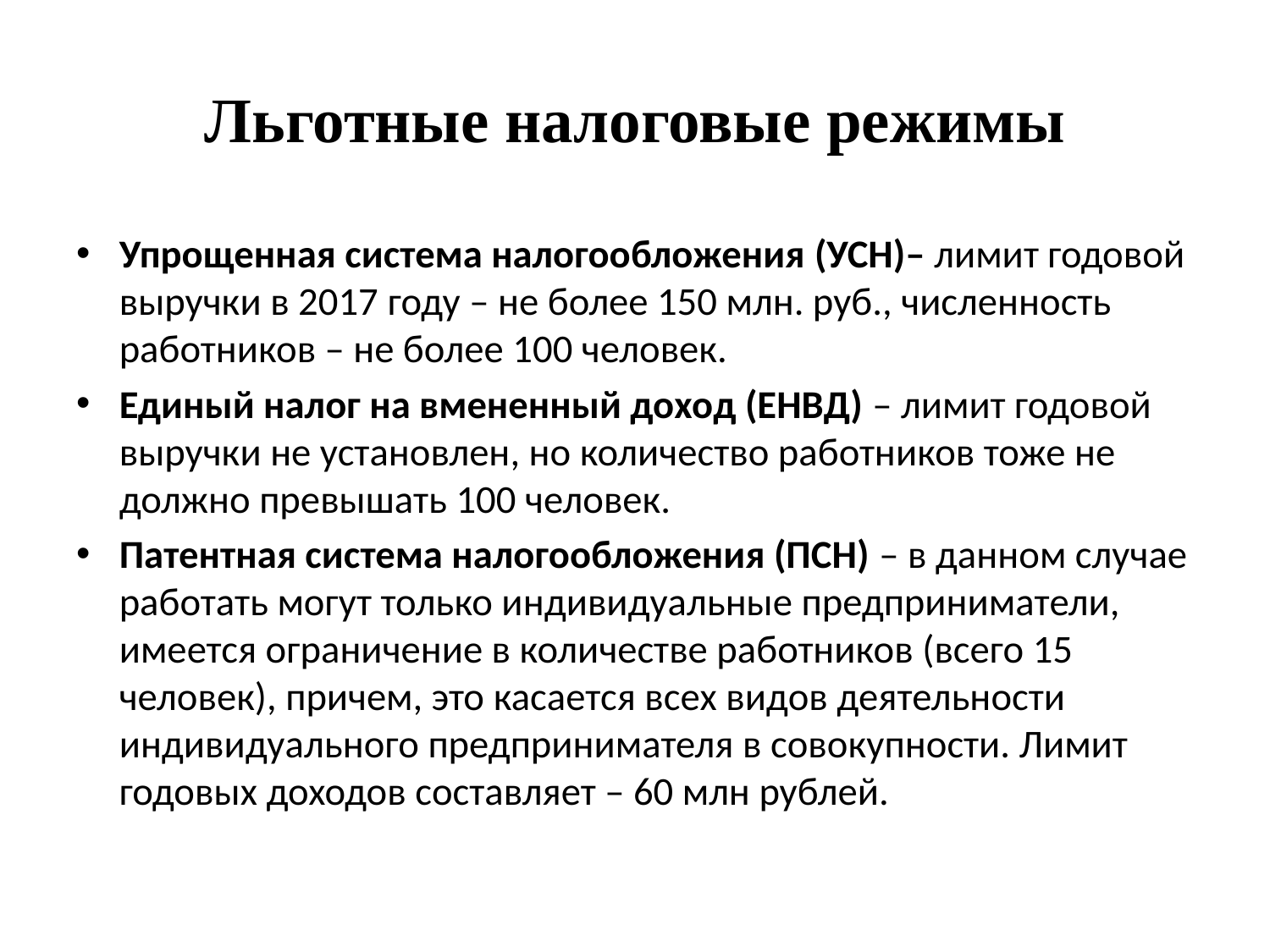

# Льготные налоговые режимы
Упрощенная система налогообложения (УСН)– лимит годовой выручки в 2017 году – не более 150 млн. руб., численность работников – не более 100 человек.
Единый налог на вмененный доход (ЕНВД) – лимит годовой выручки не установлен, но количество работников тоже не должно превышать 100 человек.
Патентная система налогообложения (ПСН) – в данном случае работать могут только индивидуальные предприниматели, имеется ограничение в количестве работников (всего 15 человек), причем, это касается всех видов деятельности индивидуального предпринимателя в совокупности. Лимит годовых доходов составляет – 60 млн рублей.